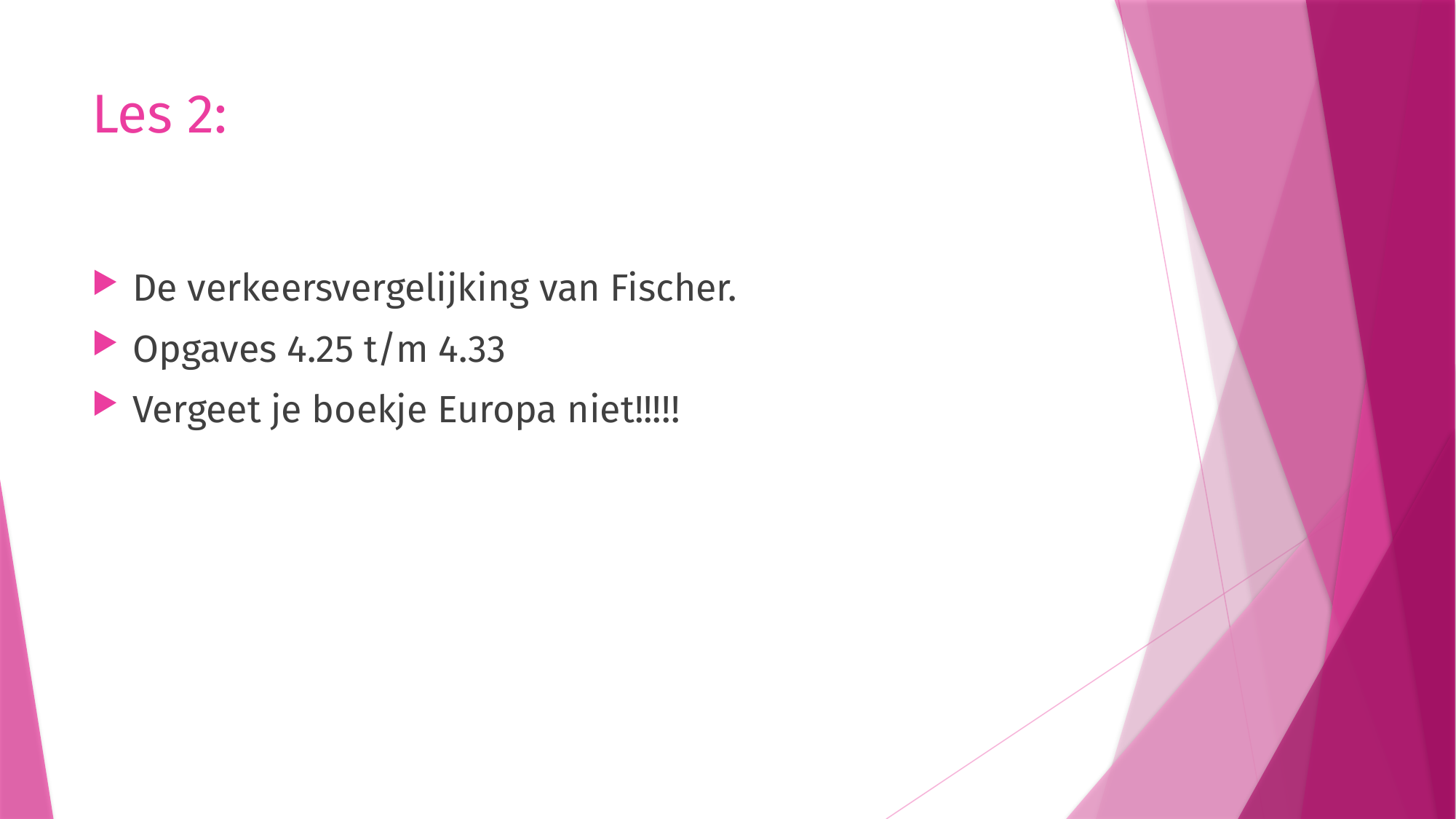

# Les 2:
De verkeersvergelijking van Fischer.
Opgaves 4.25 t/m 4.33
Vergeet je boekje Europa niet!!!!!